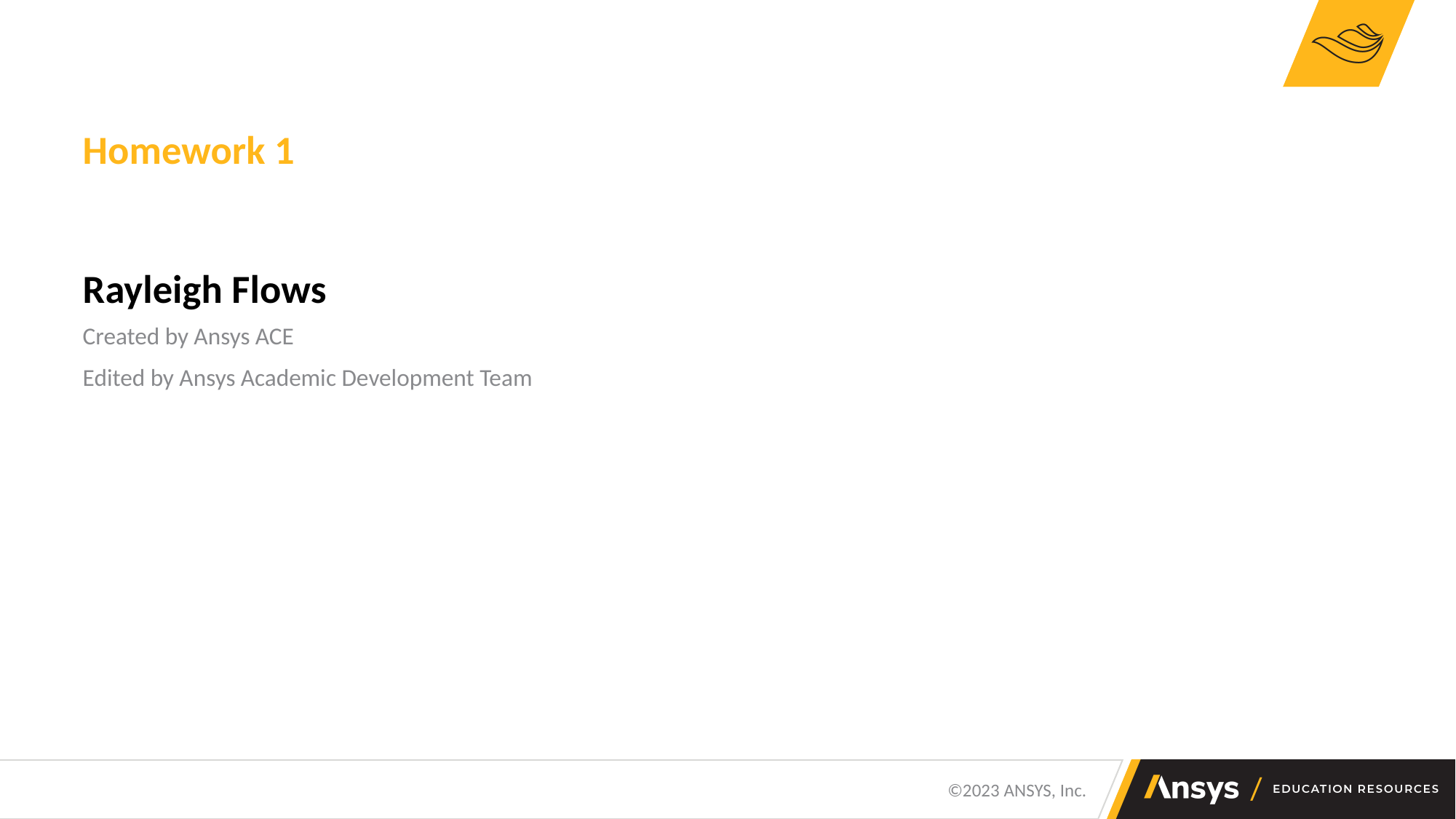

Homework 1

Rayleigh Flows
Created by Ansys ACE
Edited by Ansys Academic Development Team